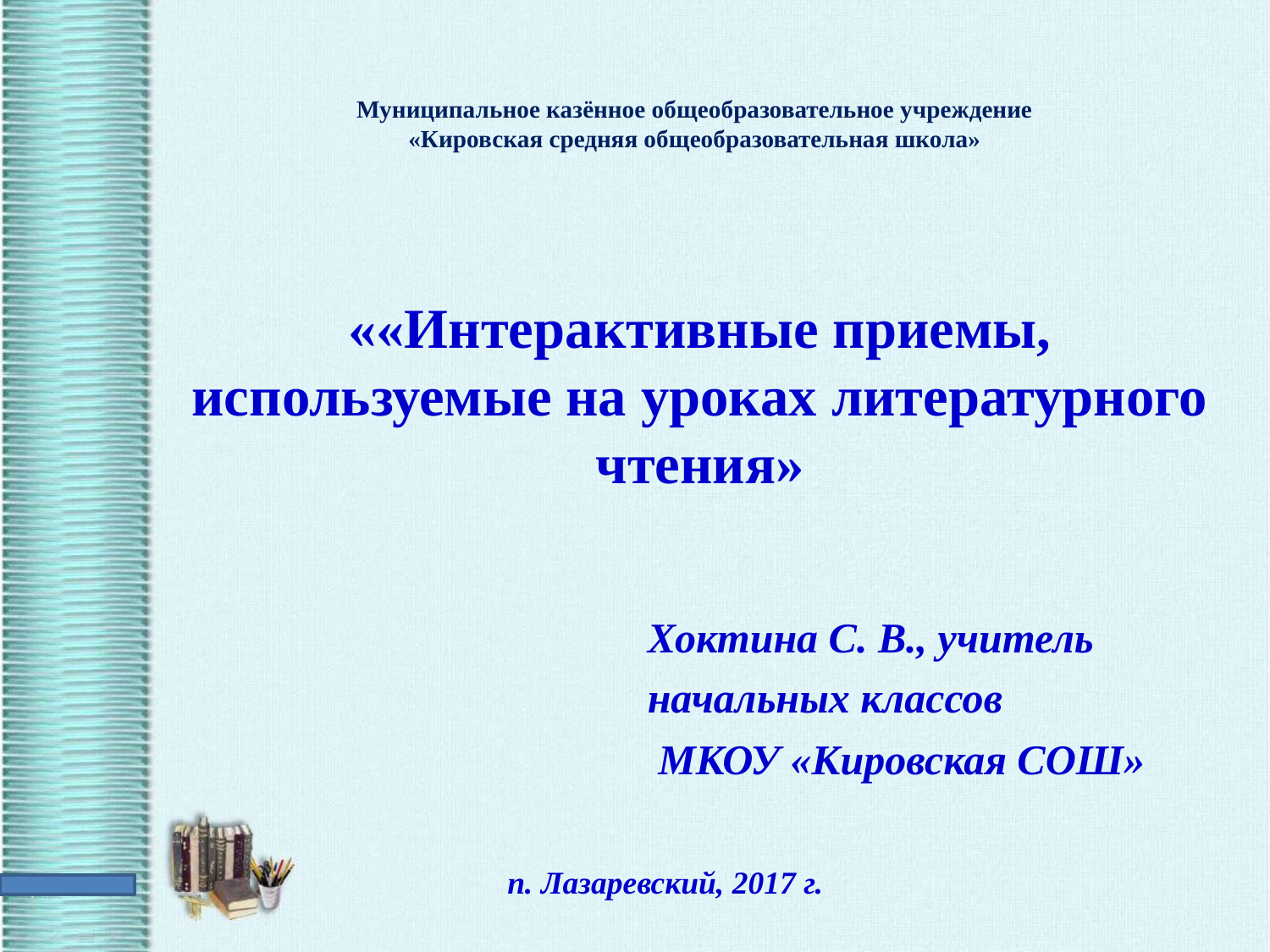

# Муниципальное казённое общеобразовательное учреждение «Кировская средняя общеобразовательная школа»
««Интерактивные приемы, используемые на уроках литературного чтения»

Хоктина С. В., учитель начальных классов
 МКОУ «Кировская СОШ»

п. Лазаревский, 2017 г.